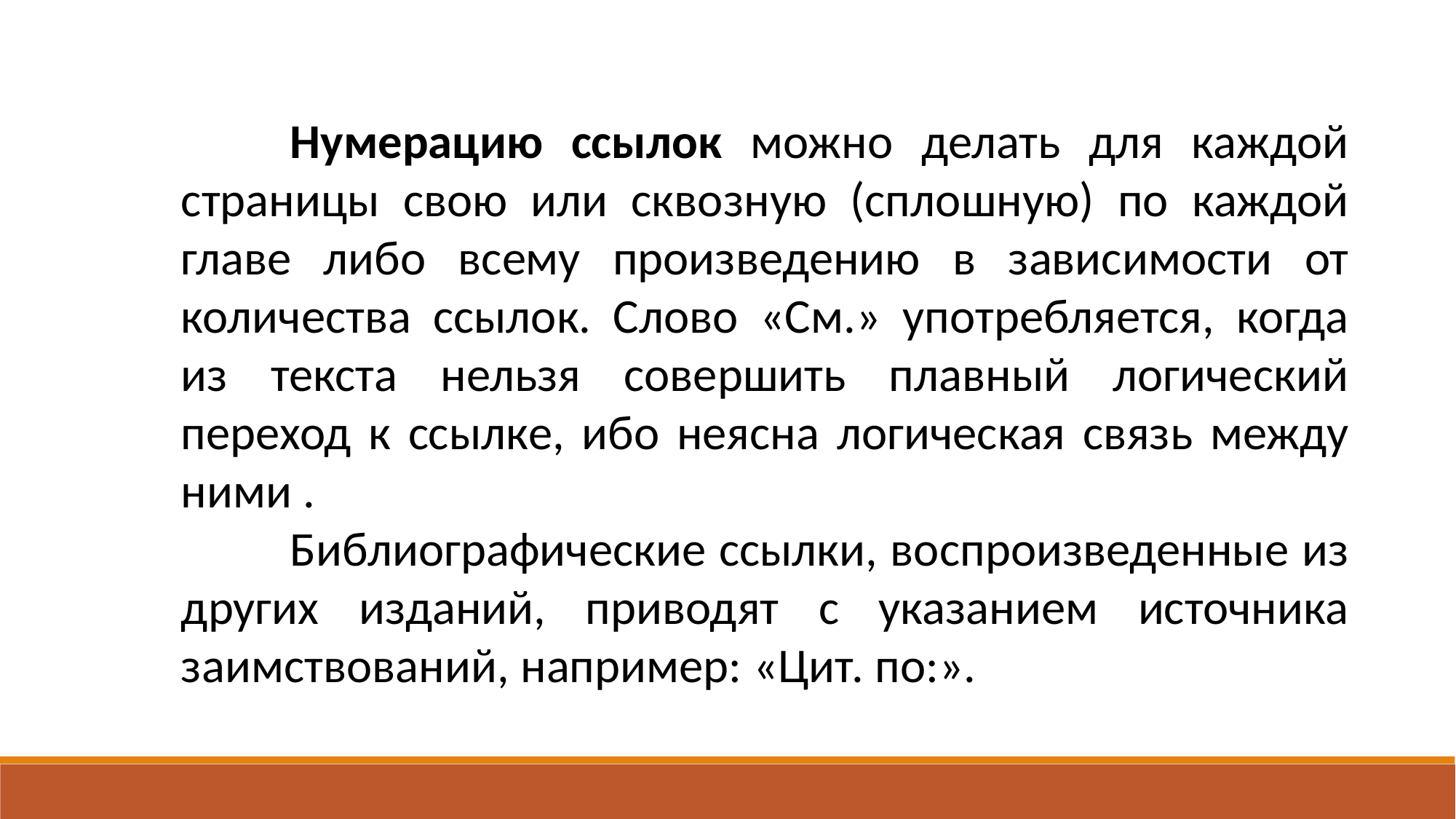

Нумерацию ссылок можно делать для каждой страницы свою или сквозную (сплошную) по каждой главе либо всему произведению в зависимости от количества ссылок. Слово «См.» употребляется, когда из текста нельзя совершить плавный логический переход к ссылке, ибо неясна логическая связь между ними .
	Библиографические ссылки, воспроизведенные из других изданий, приводят с указанием источника заимствований, например: «Цит. по:».